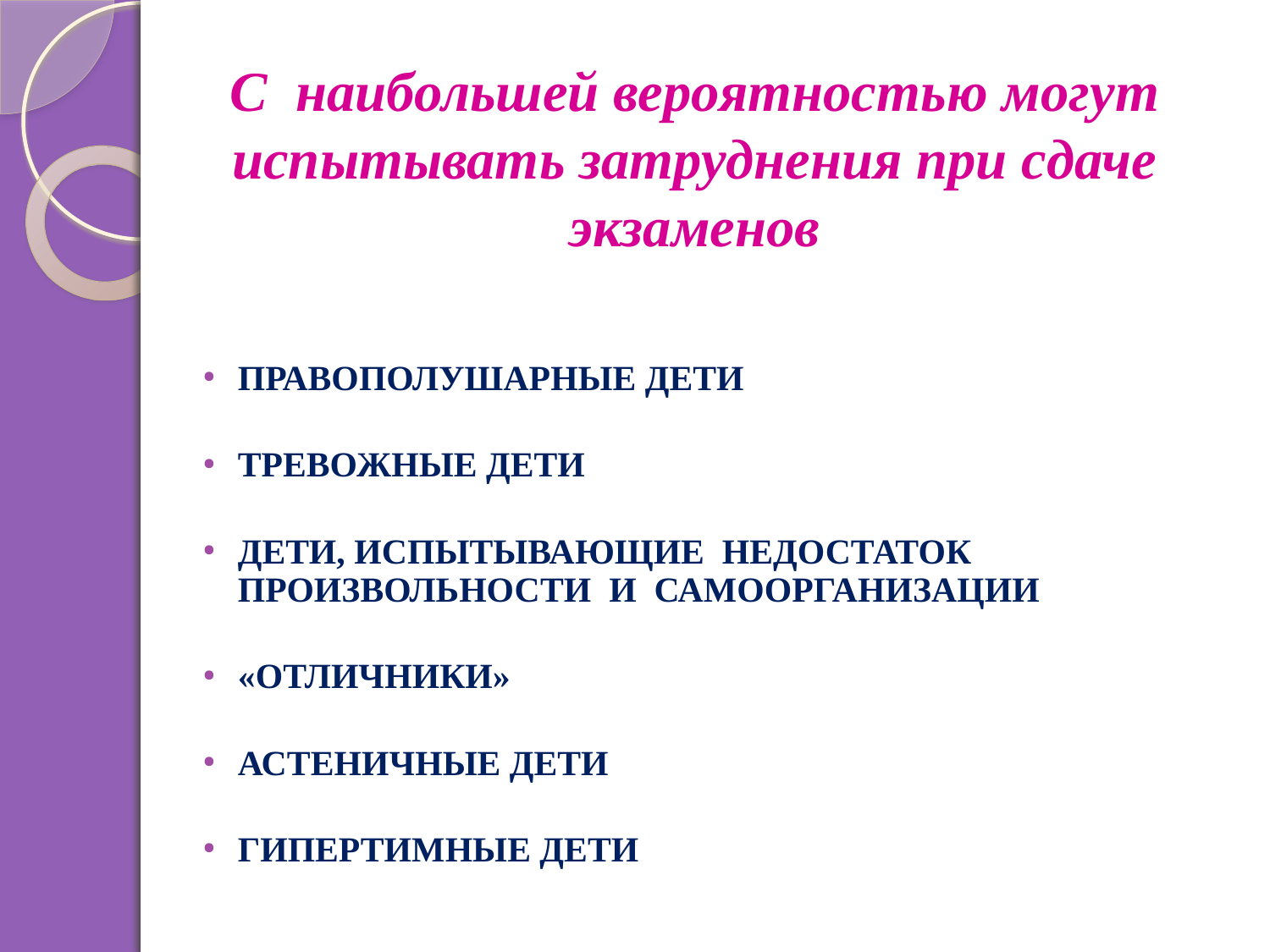

С  наибольшей вероятностью могут испытывать затруднения при сдаче экзаменов

ПРАВОПОЛУШАРНЫЕ ДЕТИ

ТРЕВОЖНЫЕ ДЕТИ

ДЕТИ, ИСПЫТЫВАЮЩИЕ  НЕДОСТАТОК  ПРОИЗВОЛЬНОСТИ  И  САМООРГАНИЗАЦИИ

«ОТЛИЧНИКИ»

АСТЕНИЧНЫЕ ДЕТИ

ГИПЕРТИМНЫЕ ДЕТИ